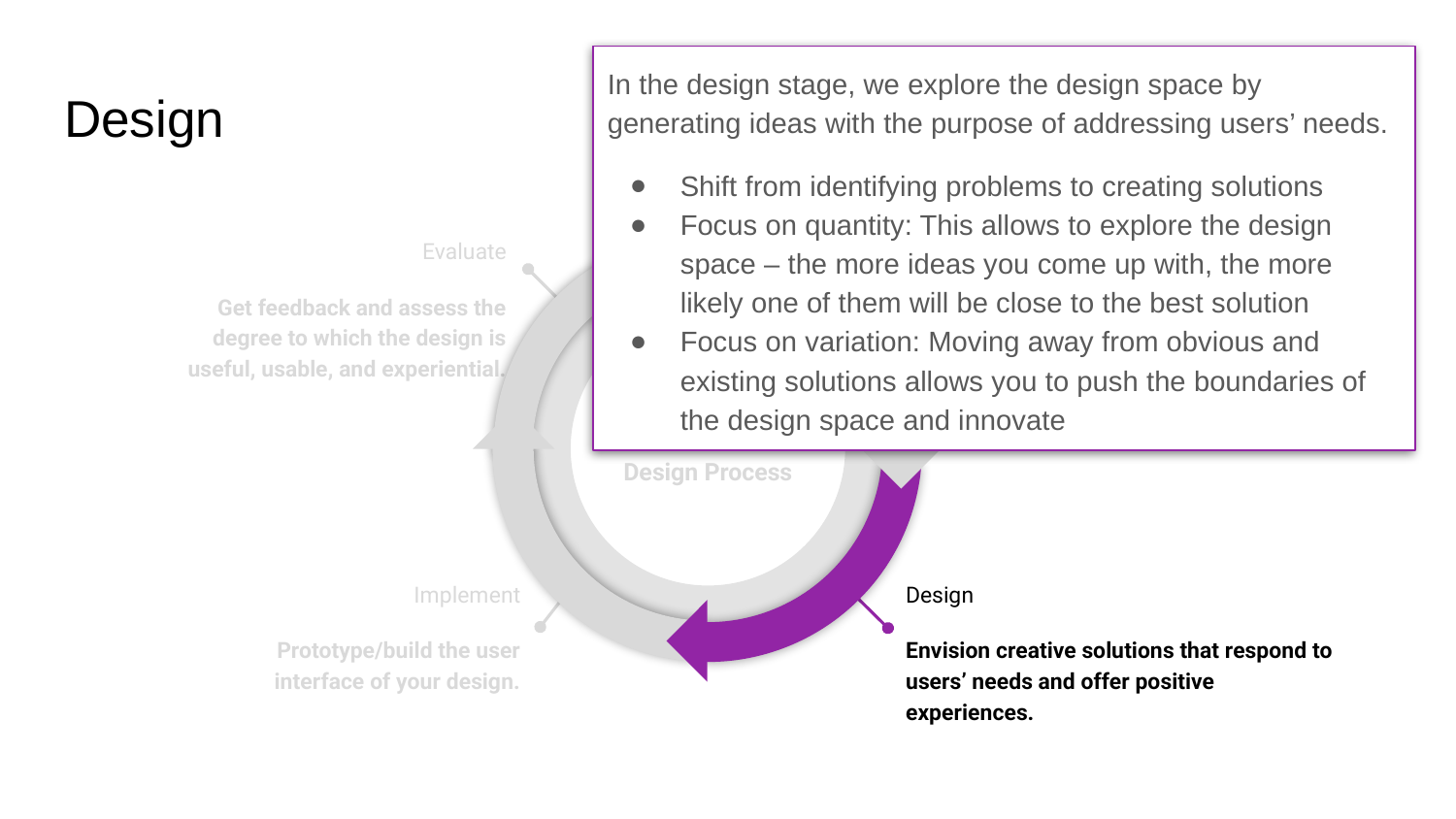

In the design stage, we explore the design space by generating ideas with the purpose of addressing users’ needs.
Shift from identifying problems to creating solutions
Focus on quantity: This allows to explore the design space – the more ideas you come up with, the more likely one of them will be close to the best solution
Focus on variation: Moving away from obvious and existing solutions allows you to push the boundaries of the design space and innovate
# Design
Evaluate

Get feedback and assess the degree to which the design is useful, usable, and experiential.
User research

Understand the people you are designing for, their needs and experiences.

Human-Centered Design Process

Implement

Prototype/build the user interface of your design.
Design

Envision creative solutions that respond to users’ needs and offer positive experiences.